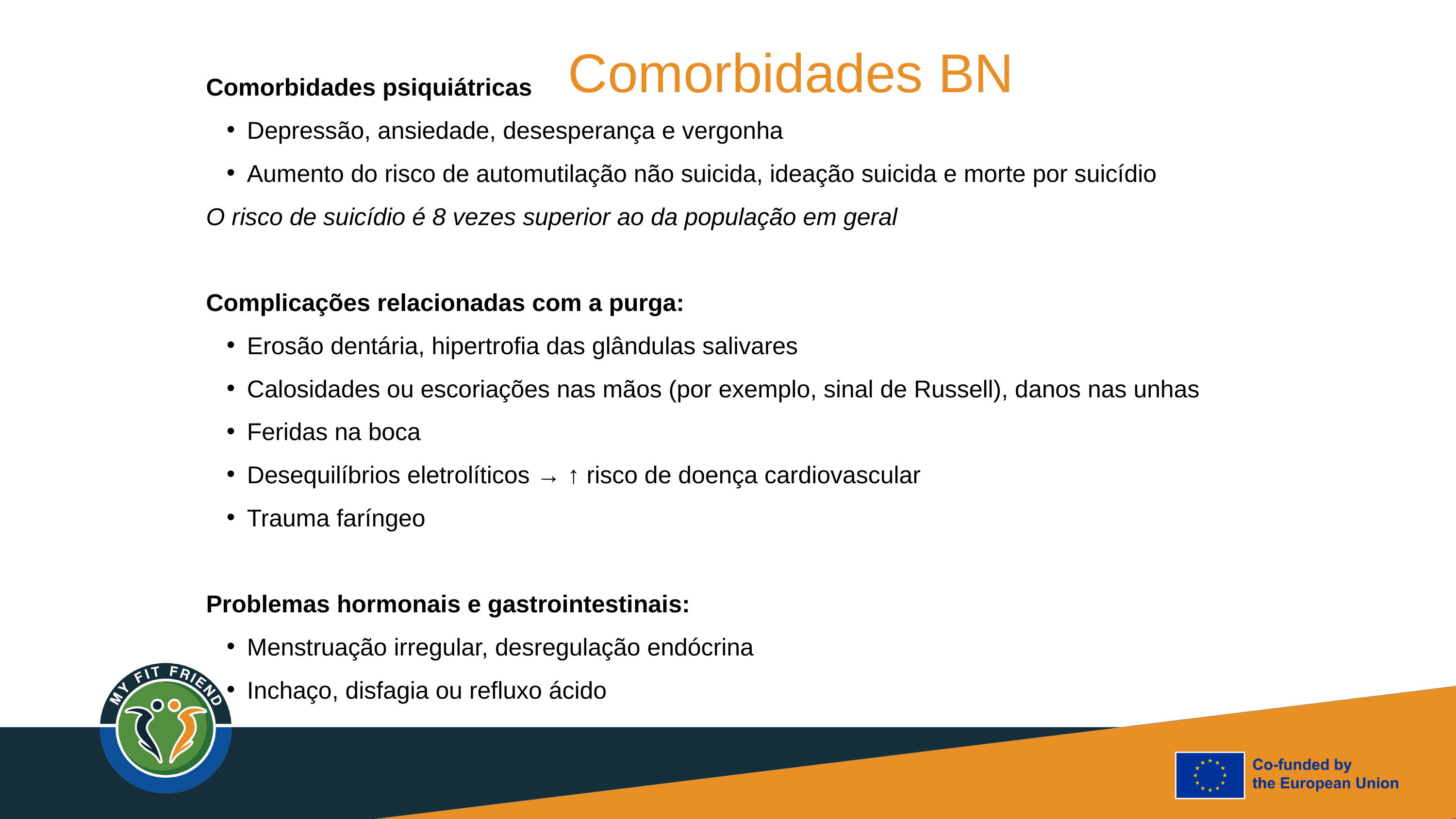

Comorbidades BN
Comorbidades psiquiátricas
Depressão, ansiedade, desesperança e vergonha
Aumento do risco de automutilação não suicida, ideação suicida e morte por suicídio
O risco de suicídio é 8 vezes superior ao da população em geral

Complicações relacionadas com a purga:
Erosão dentária, hipertrofia das glândulas salivares
Calosidades ou escoriações nas mãos (por exemplo, sinal de Russell), danos nas unhas
Feridas na boca
Desequilíbrios eletrolíticos → ↑ risco de doença cardiovascular
Trauma faríngeo

Problemas hormonais e gastrointestinais:
Menstruação irregular, desregulação endócrina
Inchaço, disfagia ou refluxo ácido